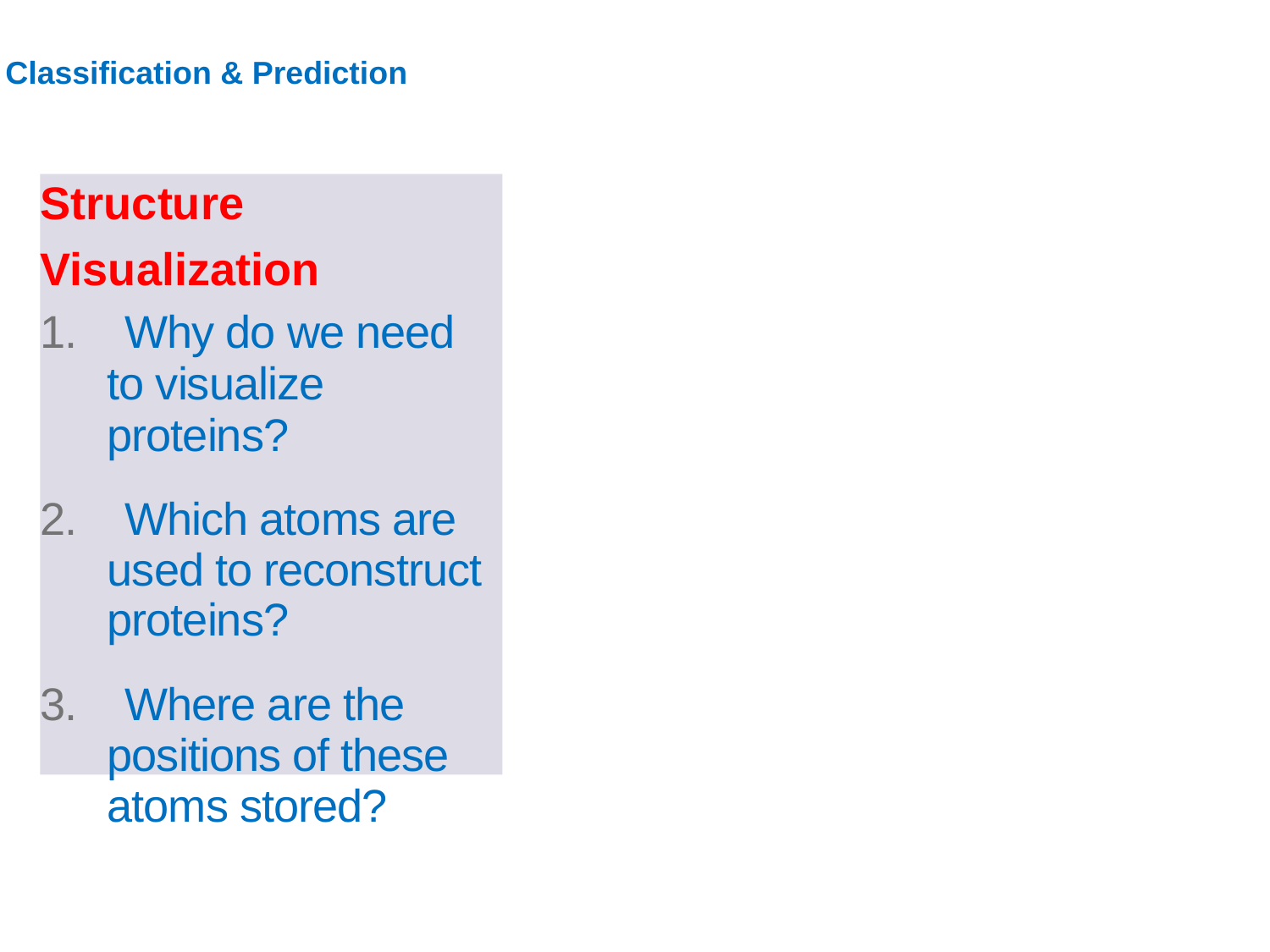

Classification & Prediction
Structure
Visualization
1.    Why do we need to visualize proteins?
2.    Which atoms are used to reconstruct proteins?
3.    Where are the positions of these atoms stored?